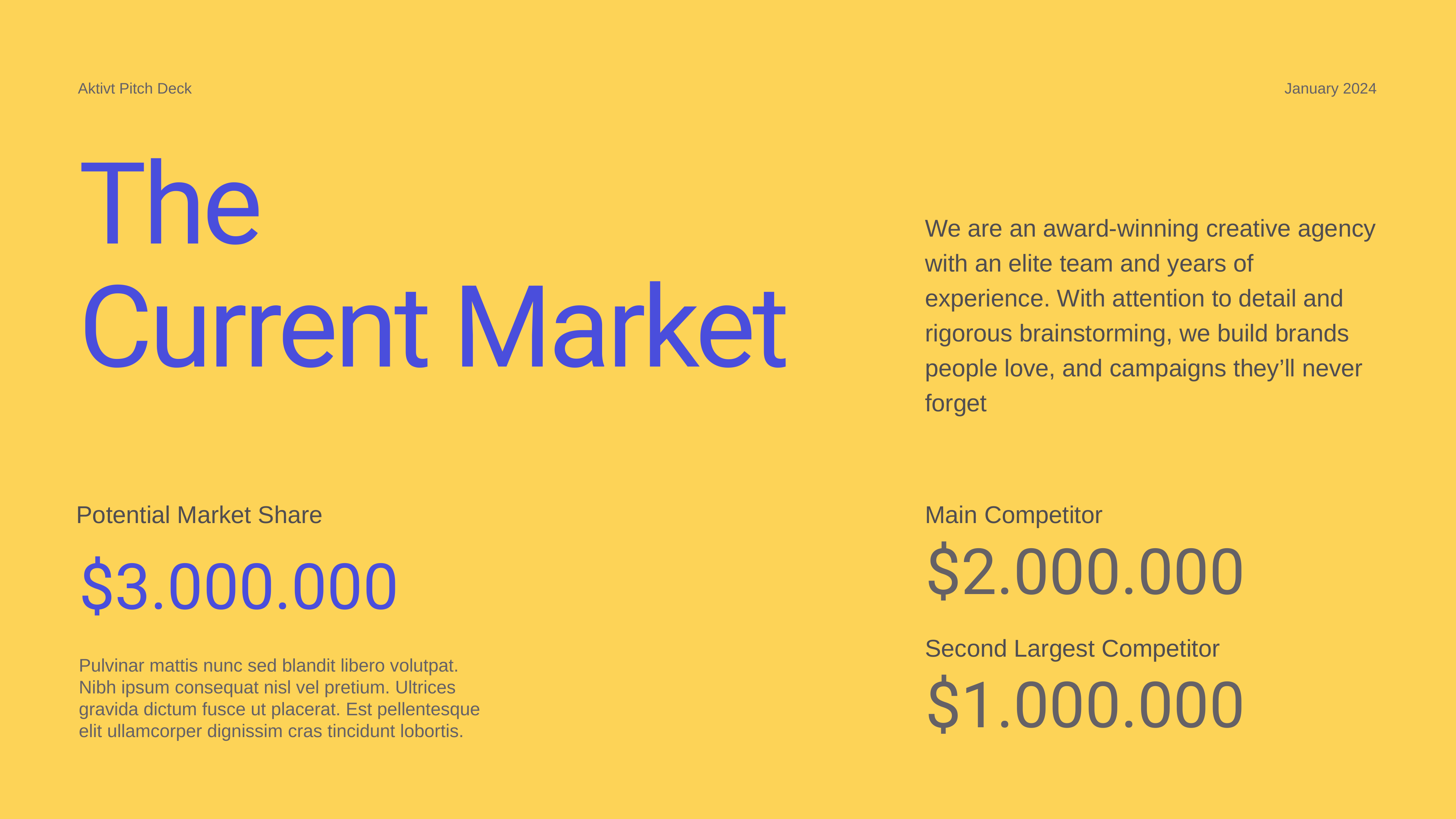

Aktivt Pitch Deck
January 2024
The
Current Market
We are an award-winning creative agency with an elite team and years of experience. With attention to detail and rigorous brainstorming, we build brands people love, and campaigns they’ll never forget
Potential Market Share
Main Competitor
$2.000.000
$3.000.000
Second Largest Competitor
Pulvinar mattis nunc sed blandit libero volutpat. Nibh ipsum consequat nisl vel pretium. Ultrices gravida dictum fusce ut placerat. Est pellentesque elit ullamcorper dignissim cras tincidunt lobortis.
$1.000.000